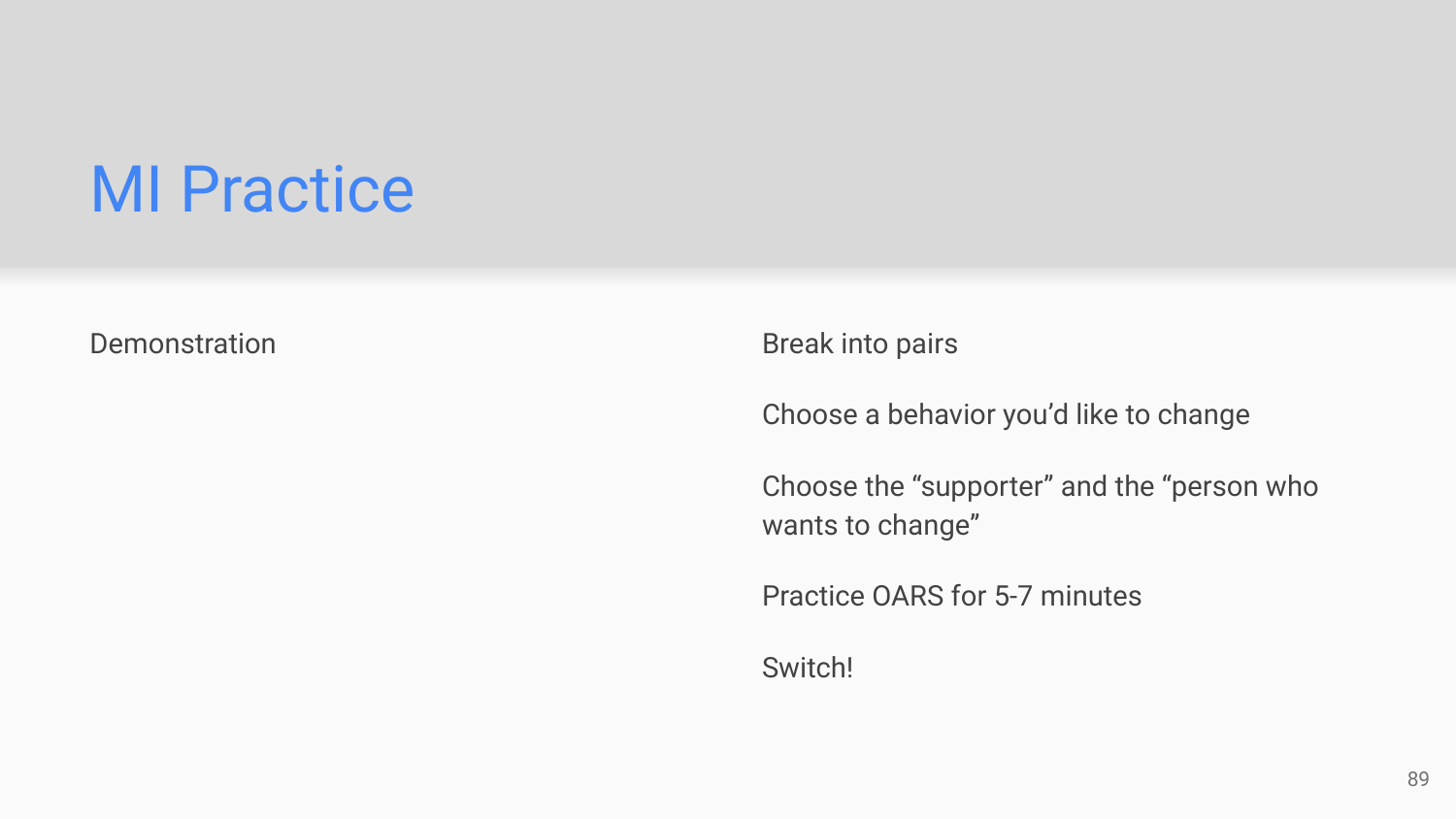

# MI Practice
Demonstration
Break into pairs
Choose a behavior you’d like to change
Choose the “supporter” and the “person who wants to change”
Practice OARS for 5-7 minutes
Switch!
89